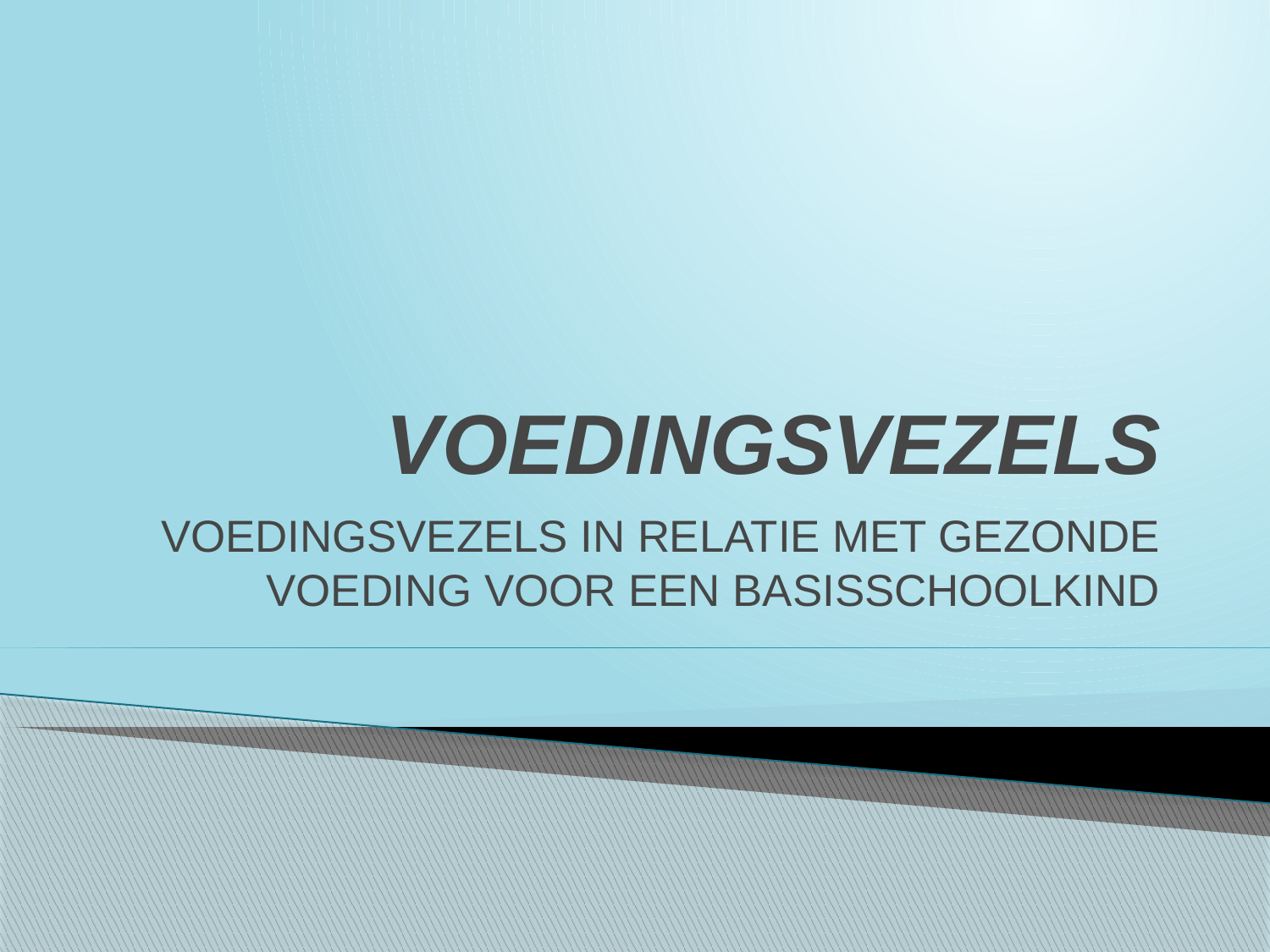

# VOEDINGSVEZELS
VOEDINGSVEZELS IN RELATIE MET GEZONDE VOEDING VOOR EEN BASISSCHOOLKIND